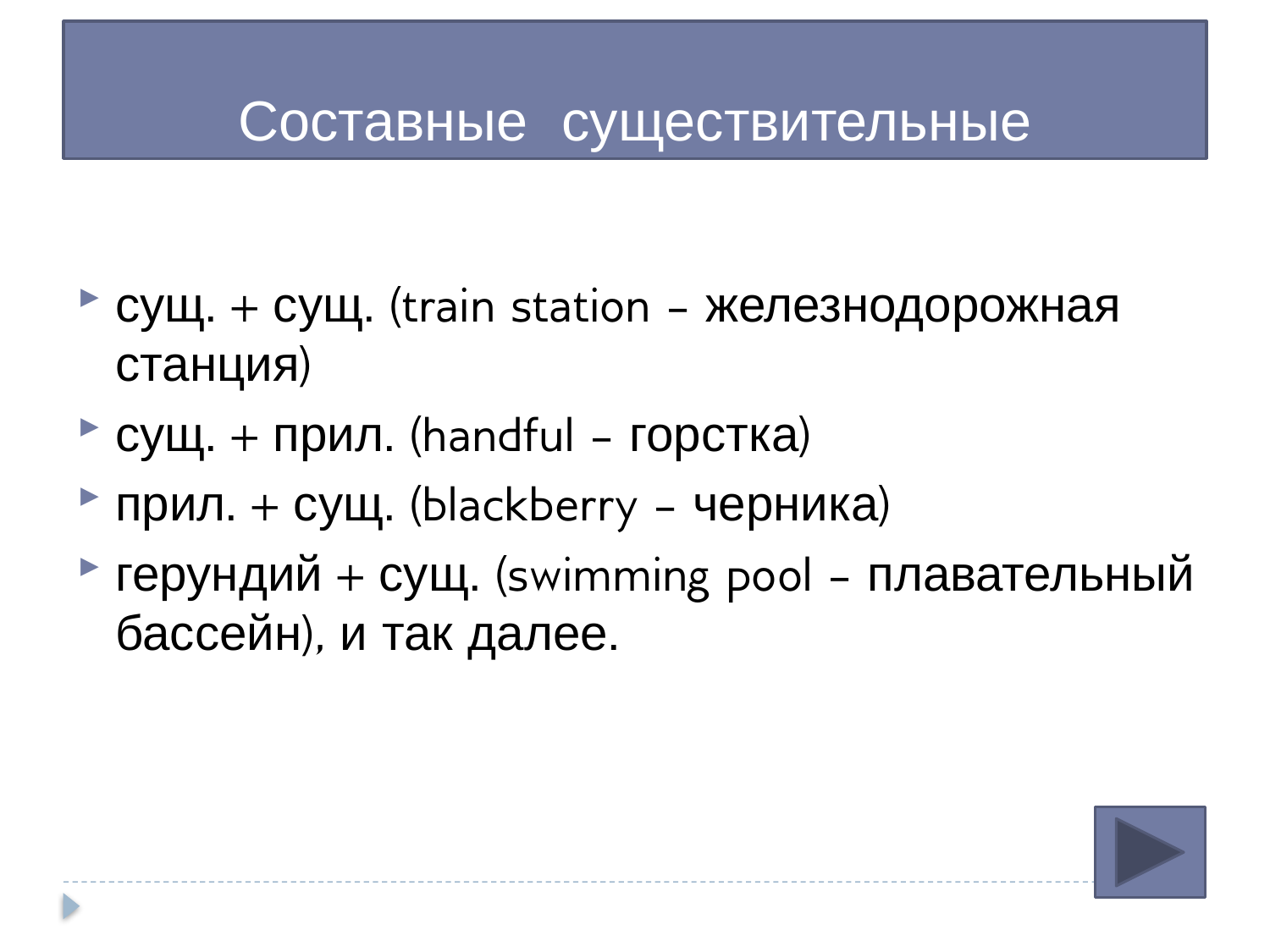

# Составные  существительные
сущ. + сущ. (train station – железнодорожная станция)
сущ. + прил. (handful – горстка)
прил. + сущ. (blackberry – черника)
герундий + сущ. (swimming pool – плавательный бассейн), и так далее.